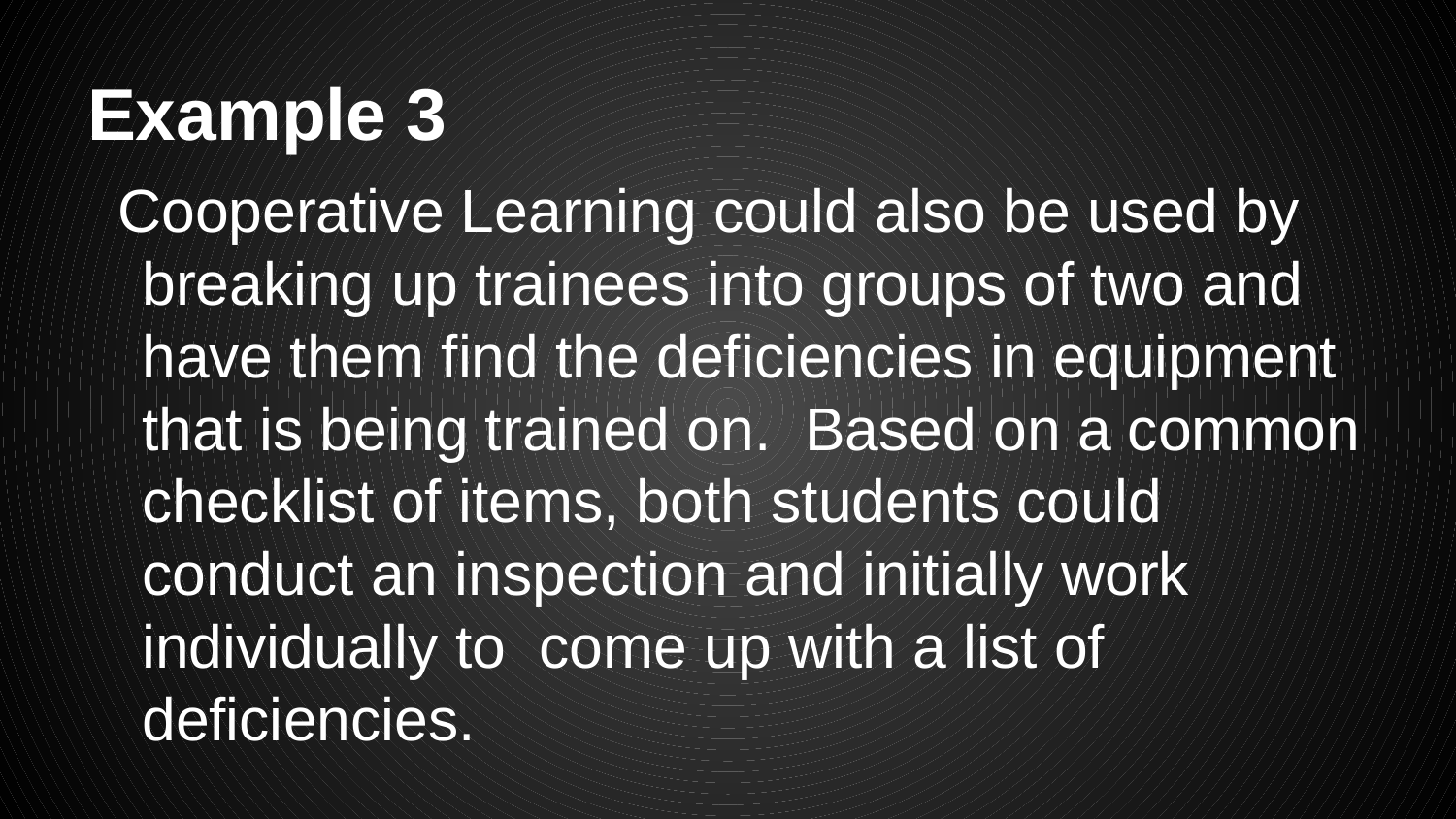

# Example 3
Cooperative Learning could also be used by breaking up trainees into groups of two and have them find the deficiencies in equipment that is being trained on.  Based on a common checklist of items, both students could conduct an inspection and initially work individually to  come up with a list of deficiencies.